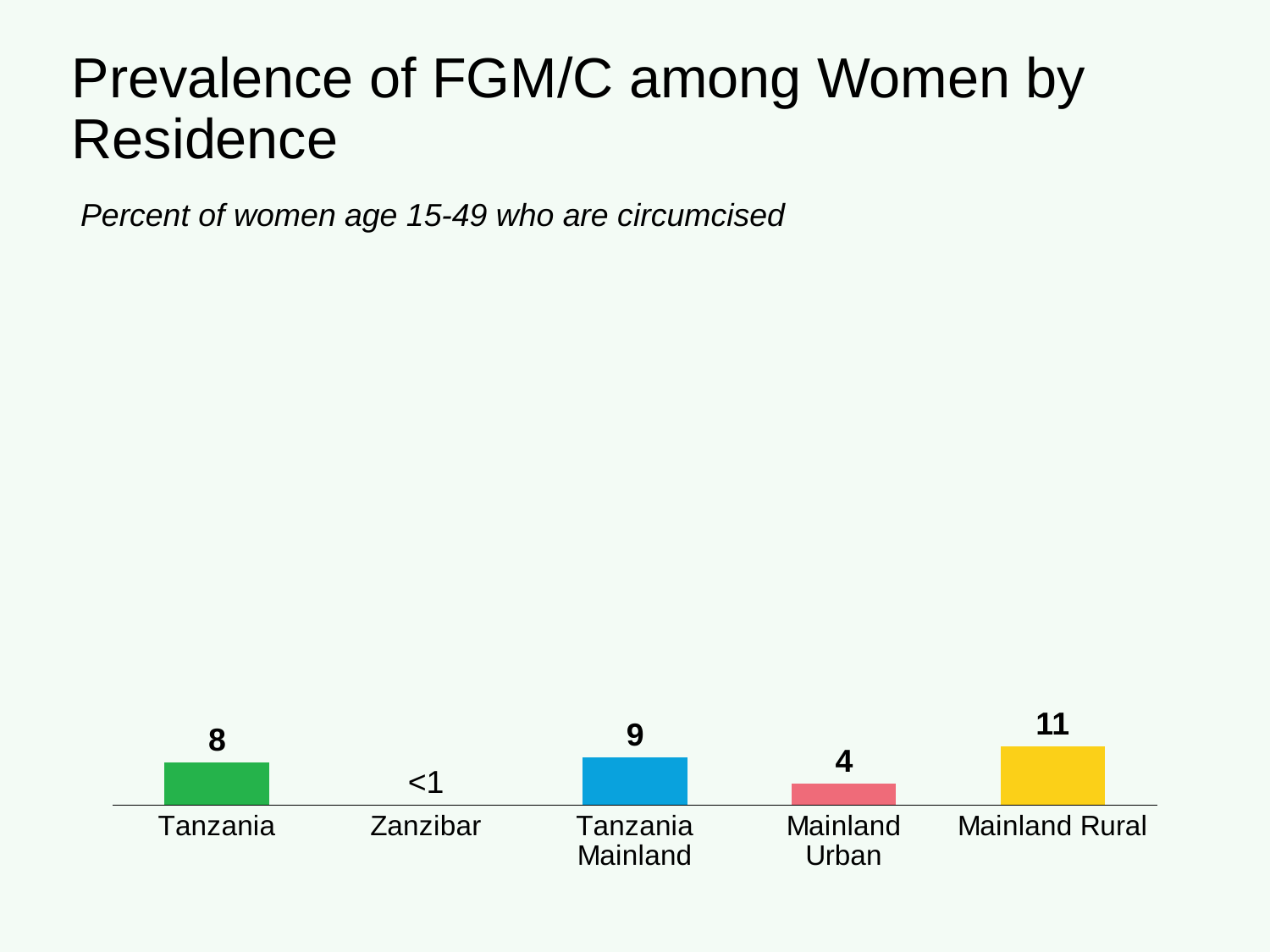

# Prevalence of FGM/C among Women by Residence
 Percent of women age 15-49 who are circumcised

### Chart

| Category | Tanzania |
|---|---|
| Tanzania | 8.0 |
| Zanzibar | 0.0 |
| Tanzania
Mainland | 9.0 |
| Mainland Urban | 4.0 |
| Mainland Rural | 11.0 |